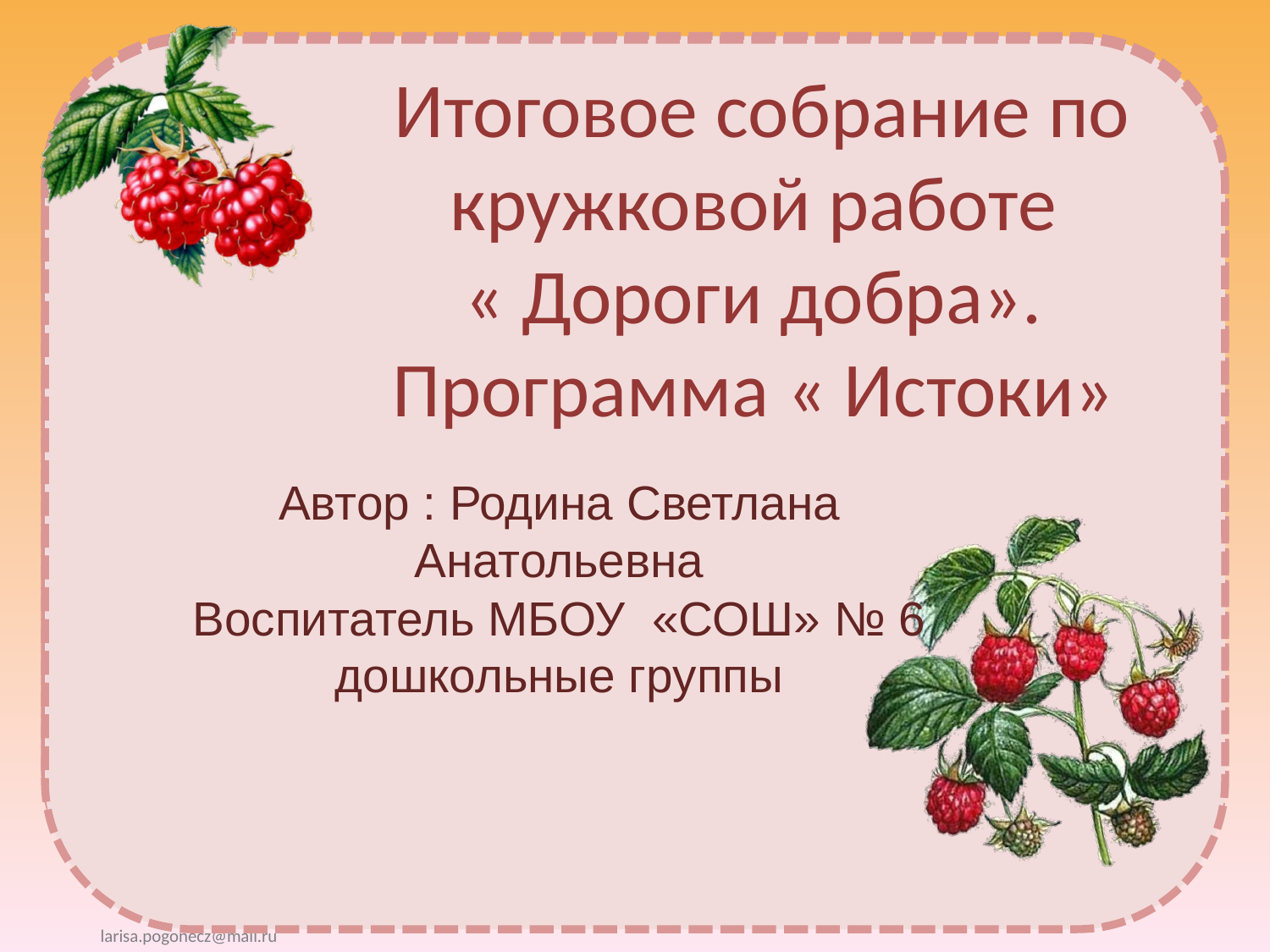

# Итоговое собрание по кружковой работе « Дороги добра». Программа « Истоки»
Автор : Родина Светлана Анатольевна
Воспитатель МБОУ  «СОШ» № 6 дошкольные группы